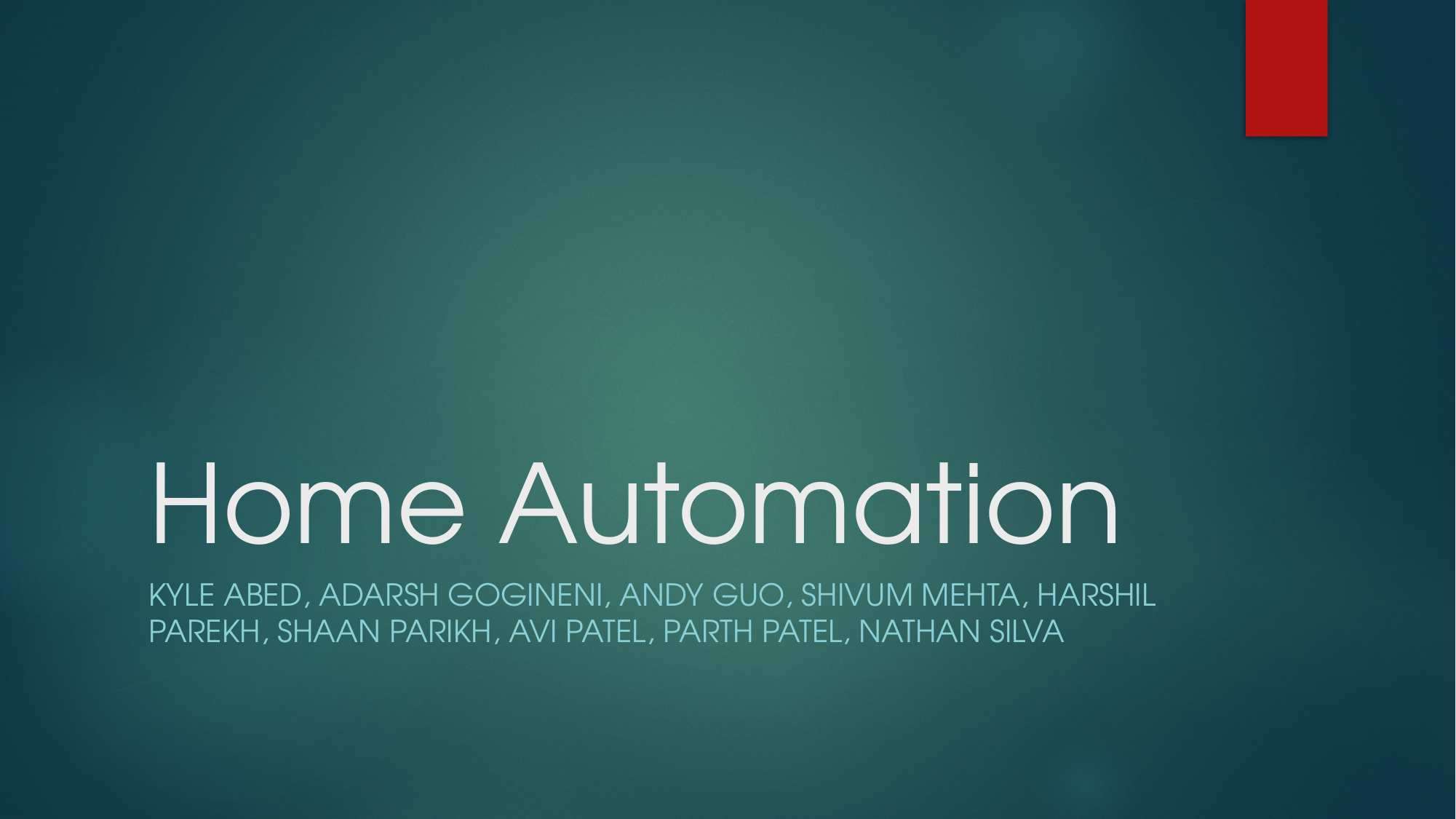

# Home Automation
Kyle Abed, Adarsh Gogineni, Andy Guo, Shivum Mehta, Harshil Parekh, Shaan Parikh, Avi Patel, Parth Patel, Nathan Silva